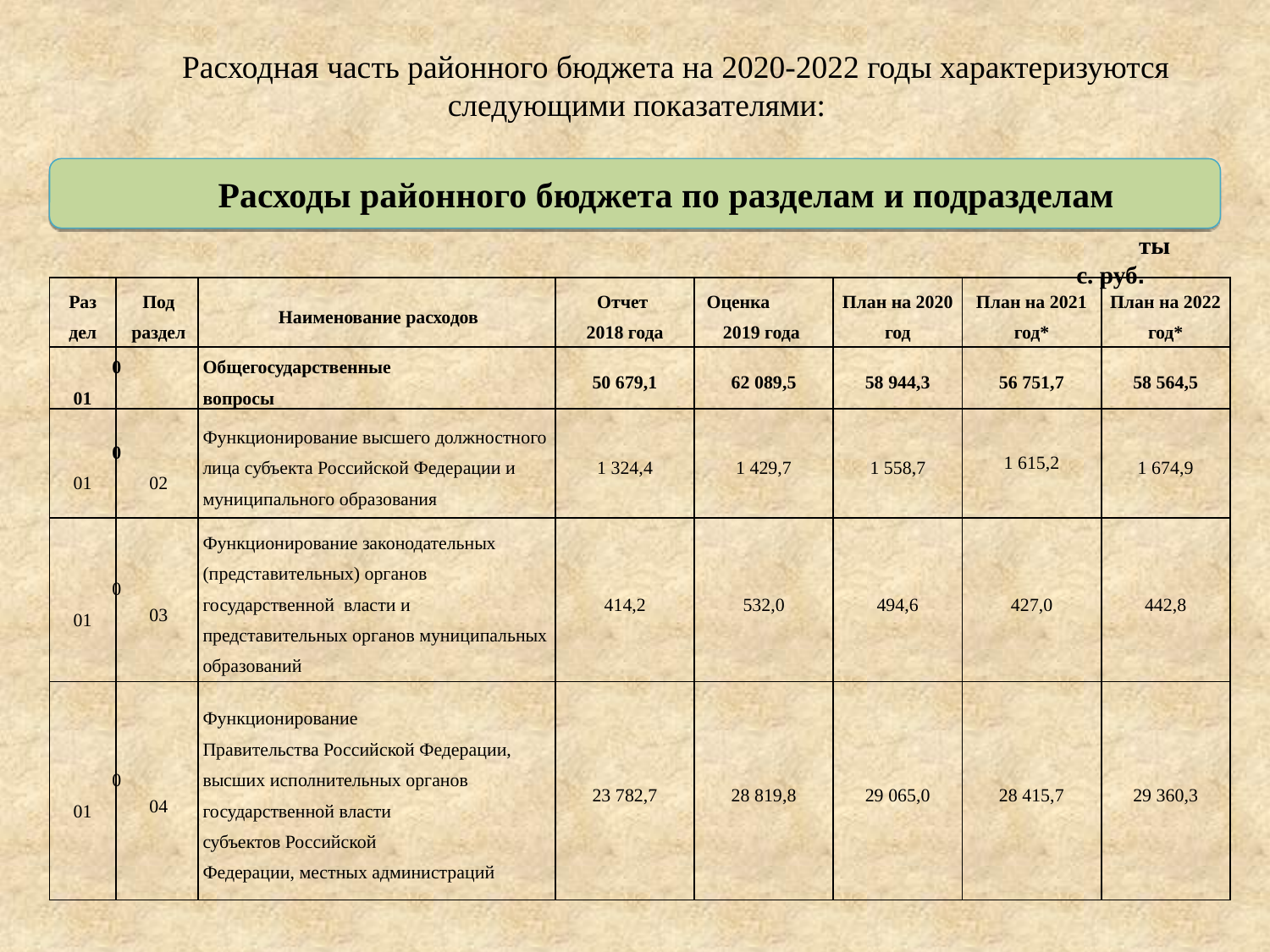

Расходная часть районного бюджета на 2020-2022 годы характеризуются следующими показателями:
Расходы районного бюджета по разделам и подразделам
тыс. руб.
| Раз дел | Под раздел | Наименование расходов | Отчет 2018 года | Оценка 2019 года | План на 2020 год | План на 2021 год\* | План на 2022 год\* |
| --- | --- | --- | --- | --- | --- | --- | --- |
| 001 |  | Общегосударственные вопросы | 50 679,1 | 62 089,5 | 58 944,3 | 56 751,7 | 58 564,5 |
| 001 | 02 | Функционирование высшего должностного лица субъекта Российской Федерации и муниципального образования | 1 324,4 | 1 429,7 | 1 558,7 | 1 615,2 | 1 674,9 |
| 001 | 03 | Функционирование законодательных (представительных) органов государственной власти и представительных органов муниципальных образований | 414,2 | 532,0 | 494,6 | 427,0 | 442,8 |
| 001 | 04 | Функционирование Правительства Российской Федерации, высших исполнительных органов государственной власти субъектов Российской Федерации, местных администраций | 23 782,7 | 28 819,8 | 29 065,0 | 28 415,7 | 29 360,3 |